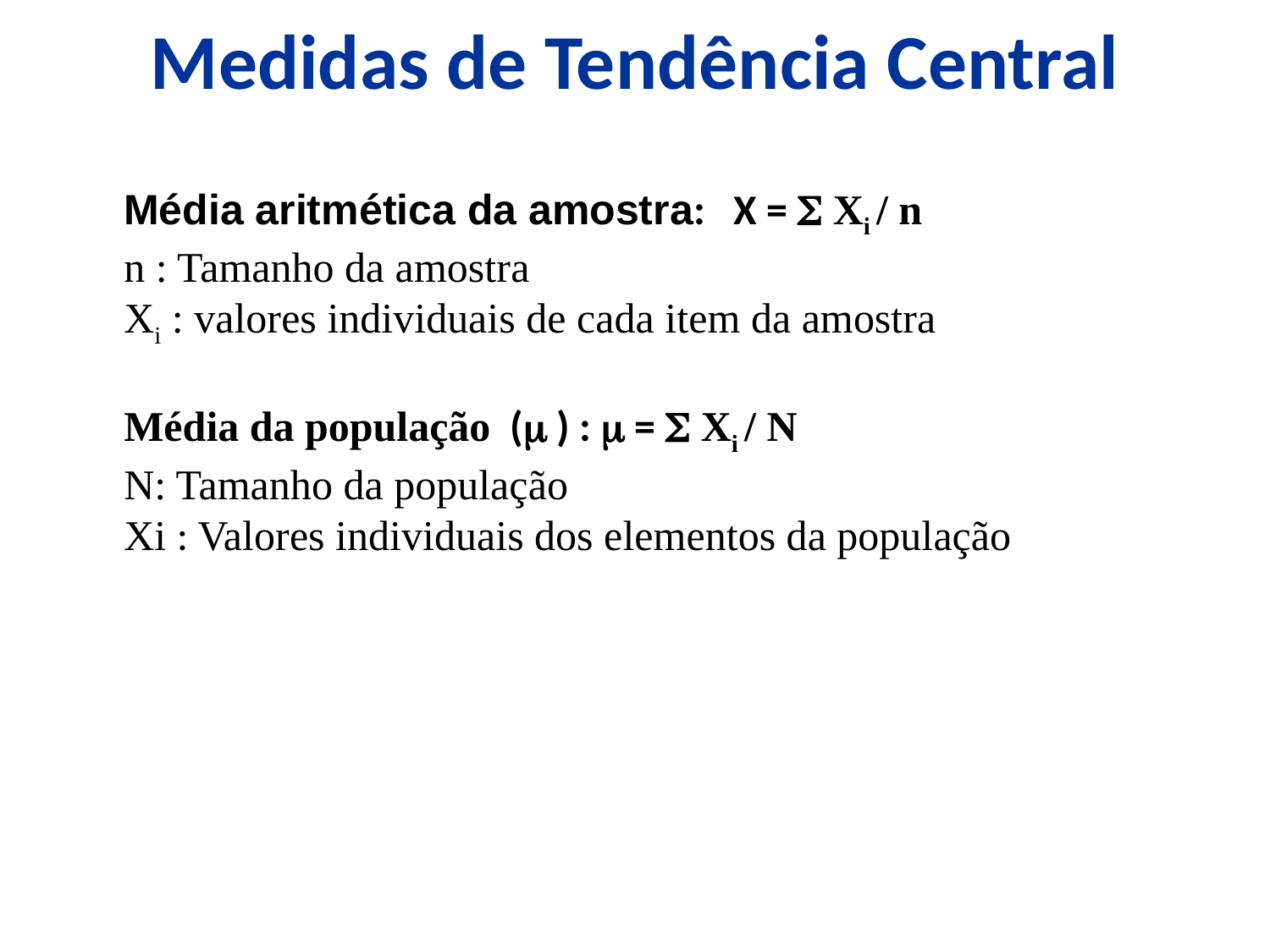

# Medidas de Tendência Central

Média aritmética da amostra:   X = Σ Xi / n
n : Tamanho da amostra
Xi : valores individuais de cada item da amostra

Média da população  (μ ) : μ = Σ Xi / N
N: Tamanho da população
Xi : Valores individuais dos elementos da população